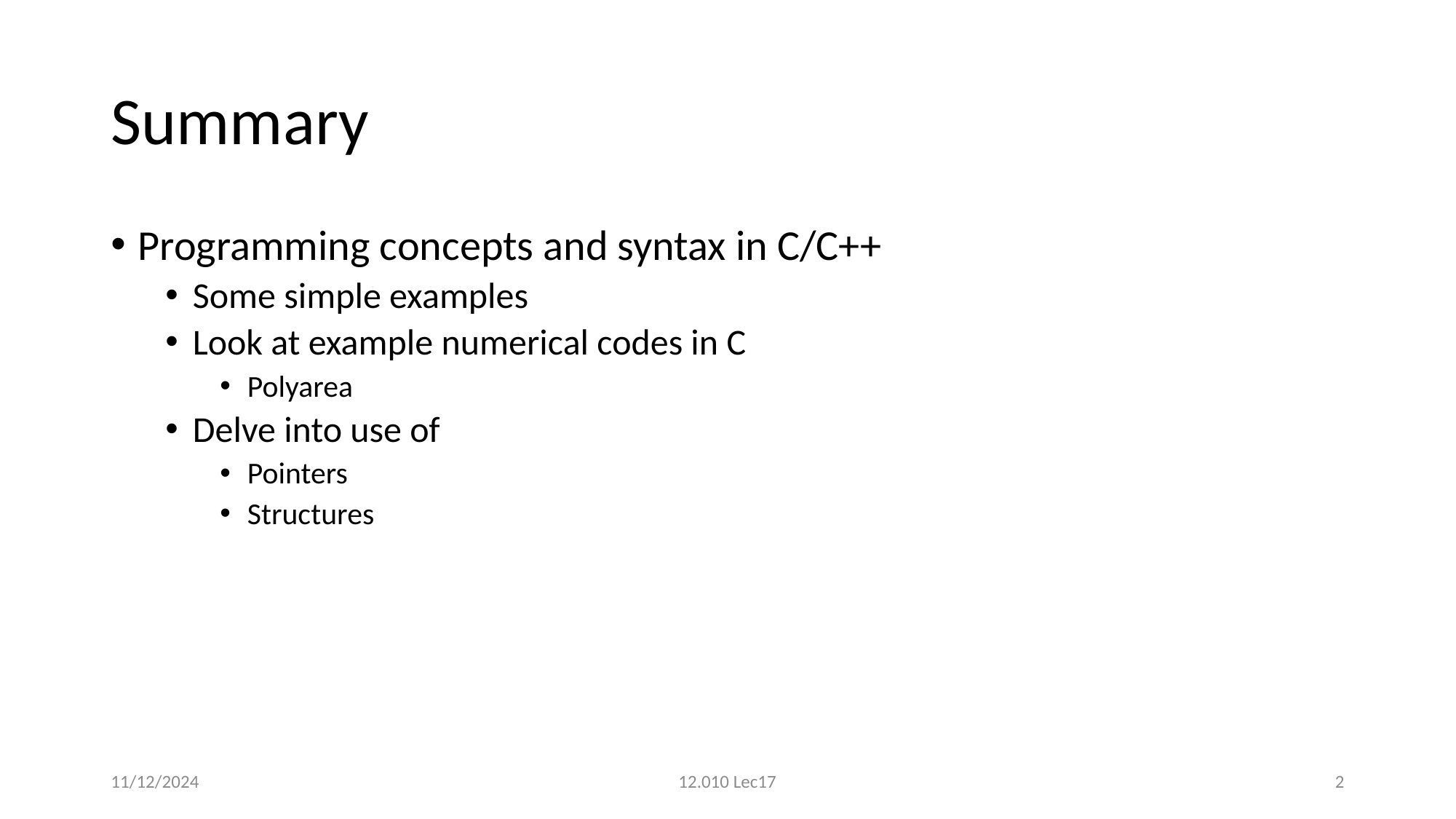

# Summary
Programming concepts and syntax in C/C++
Some simple examples
Look at example numerical codes in C
Polyarea
Delve into use of
Pointers
Structures
11/12/2024
12.010 Lec17
2